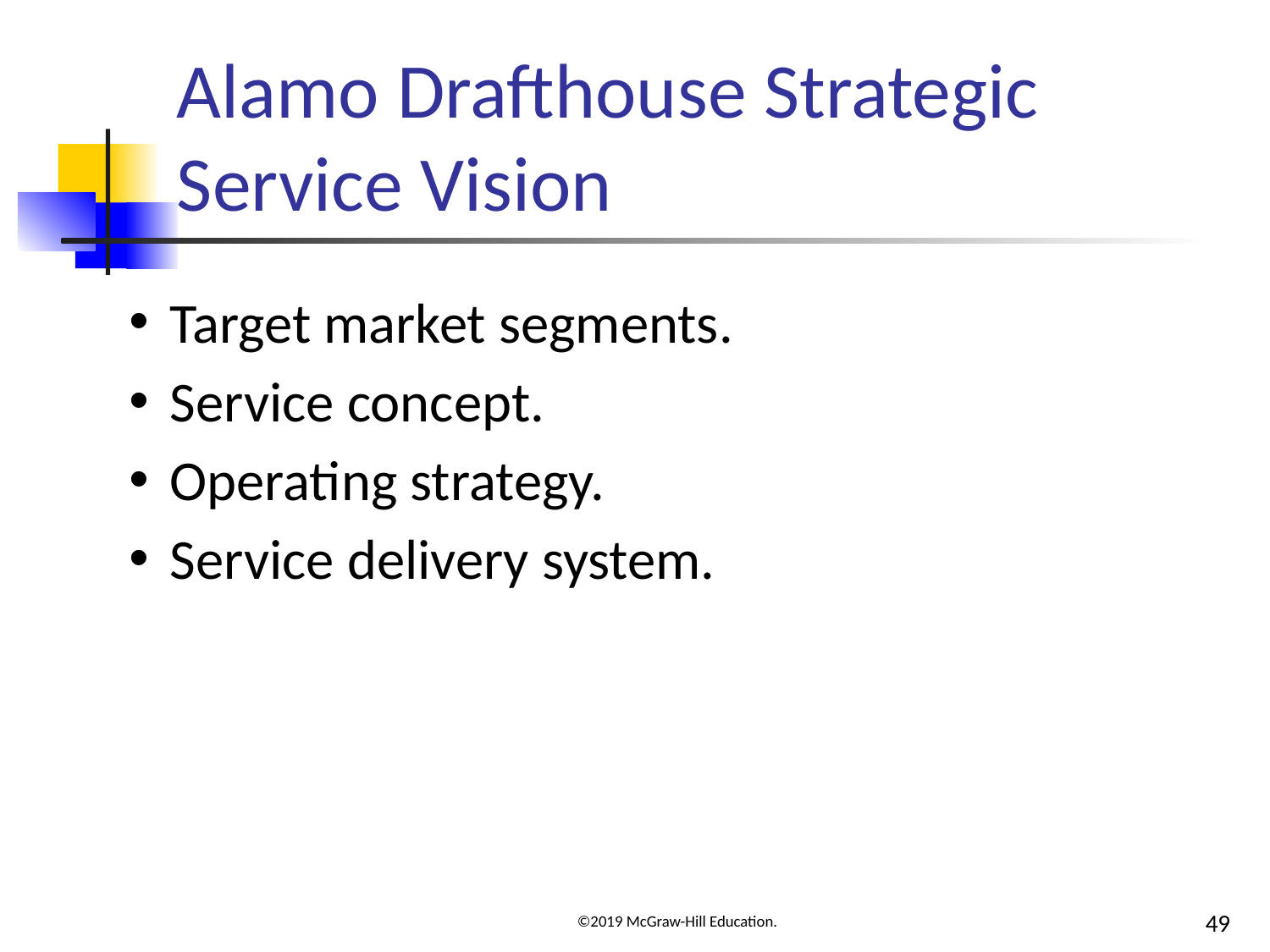

# Alamo Drafthouse Strategic Service Vision
Target market segments.
Service concept.
Operating strategy.
Service delivery system.